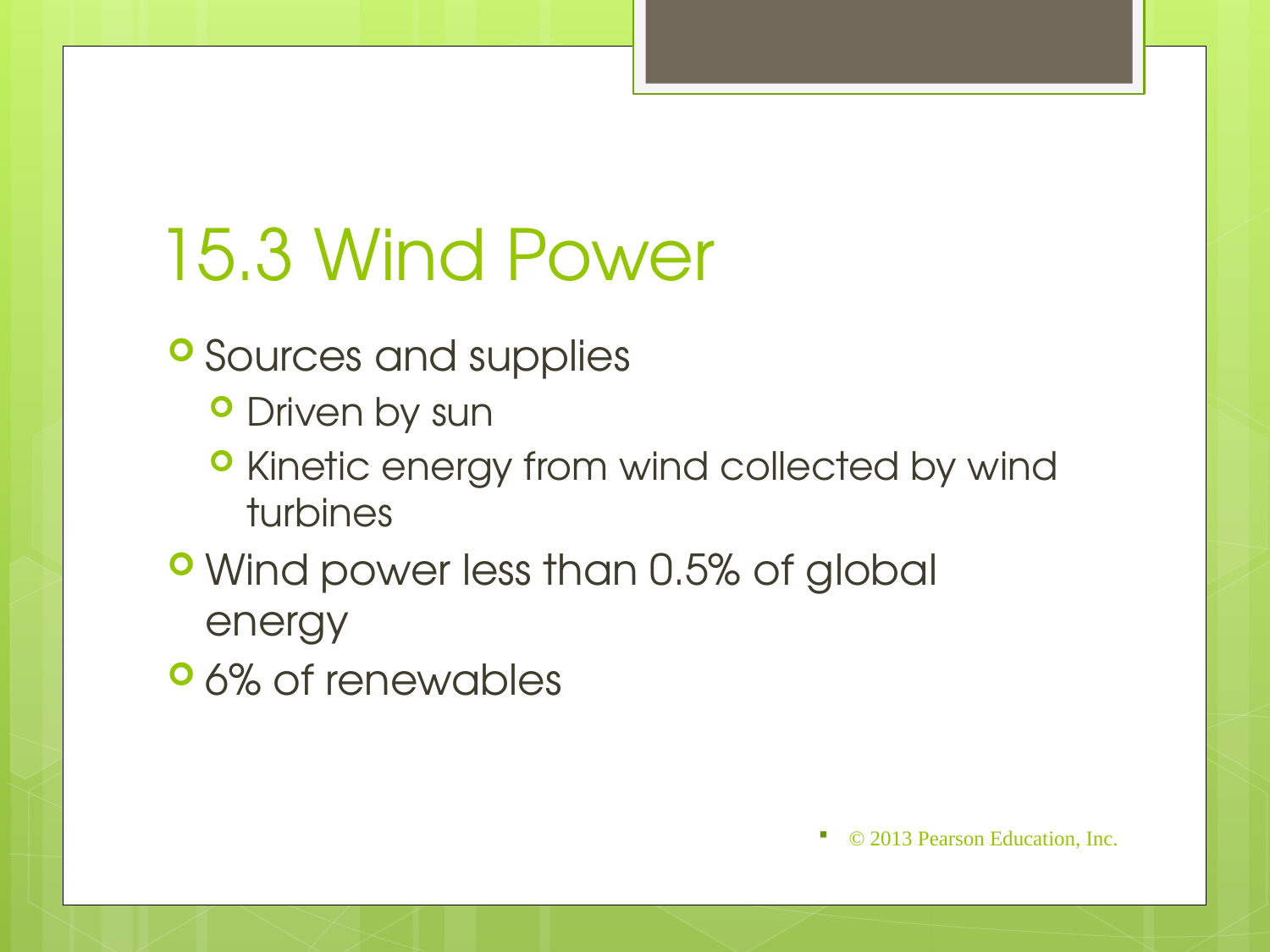

# 15.3 Wind Power
Sources and supplies
Driven by sun
Kinetic energy from wind collected by wind turbines
Wind power less than 0.5% of global energy
6% of renewables
© 2013 Pearson Education, Inc.